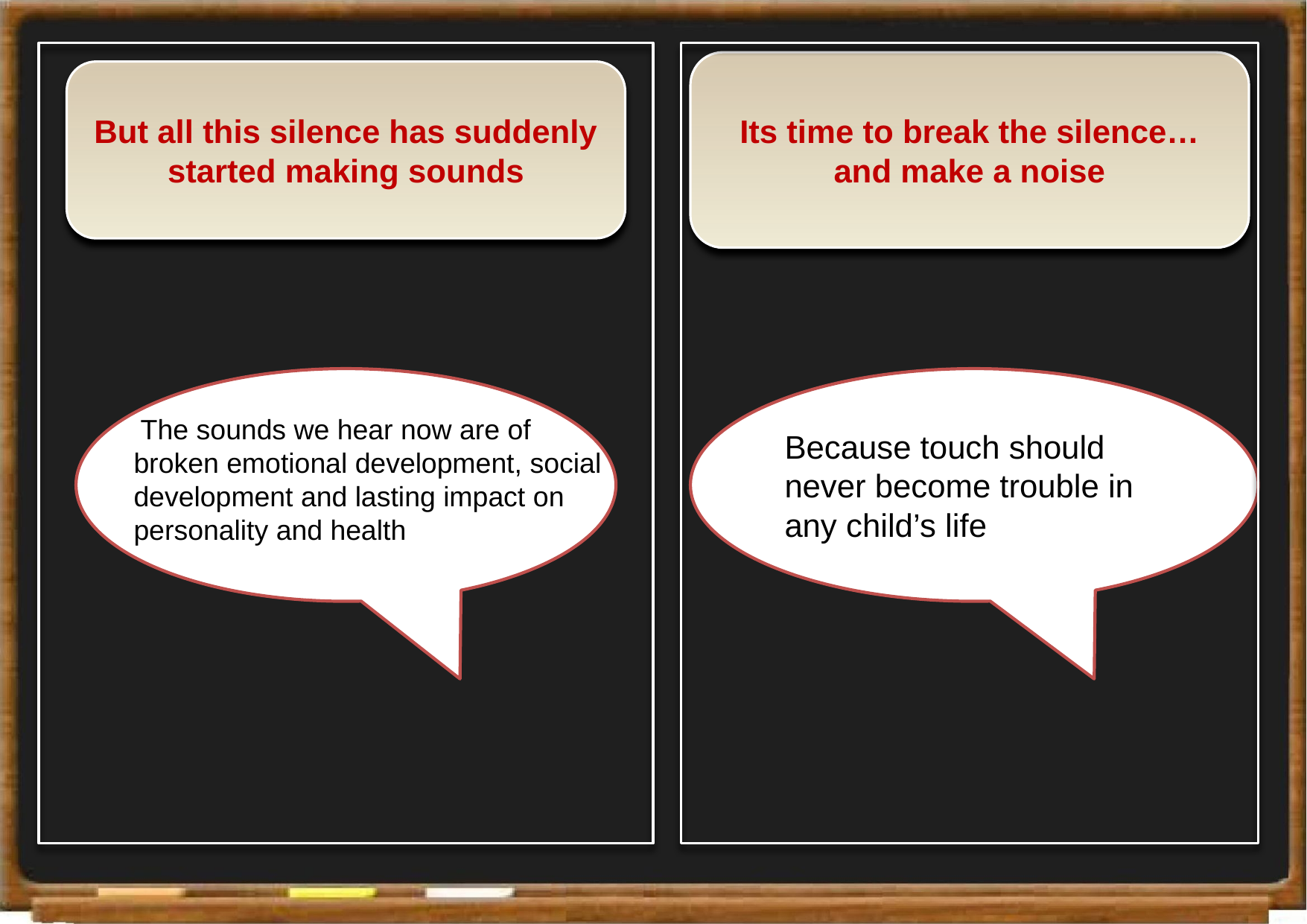

Its time to break the silence… and make a noise
But all this silence has suddenly started making sounds

Because touch should never become trouble in any child’s life
 The sounds we hear now are of
broken emotional development, social development and lasting impact on personality and health